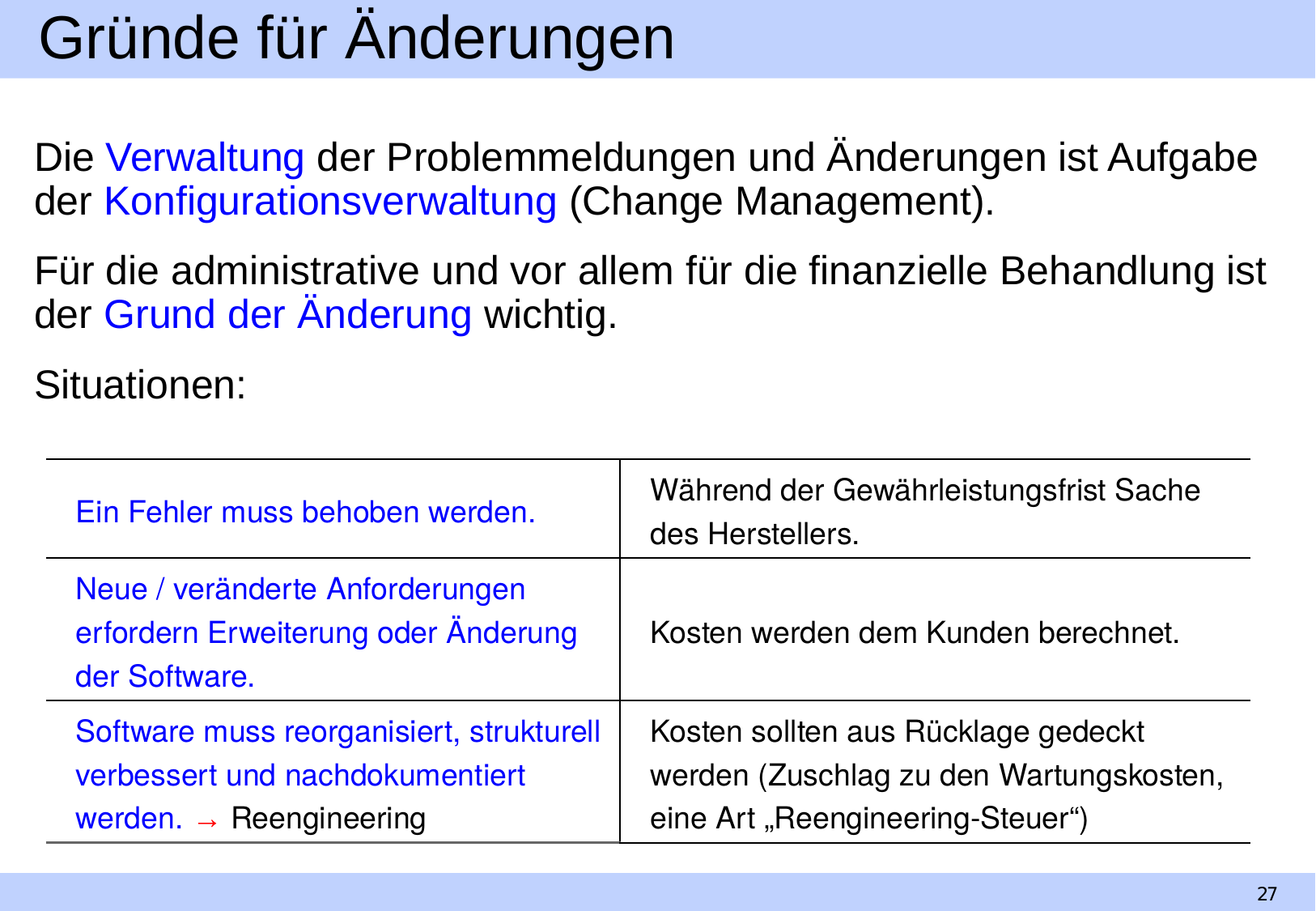

# Gründe für Änderungen
Die Verwaltung der Problemmeldungen und Änderungen ist Aufgabe der Konfigurationsverwaltung (Change Management).
Für die administrative und vor allem für die finanzielle Behandlung ist der Grund der Änderung wichtig.
Situationen:

| Ein Fehler muss behoben werden. | Während der Gewährleistungsfrist Sache des Herstellers. |
| --- | --- |
| Neue / veränderte Anforderungen erfordern Erweiterung oder Änderung der Software. | Kosten werden dem Kunden berechnet. |
| Software muss reorganisiert, strukturell verbessert und nachdokumentiert werden. → Reengineering | Kosten sollten aus Rücklage gedeckt werden (Zuschlag zu den Wartungskosten, eine Art „Reengineering-Steuer“) |
27